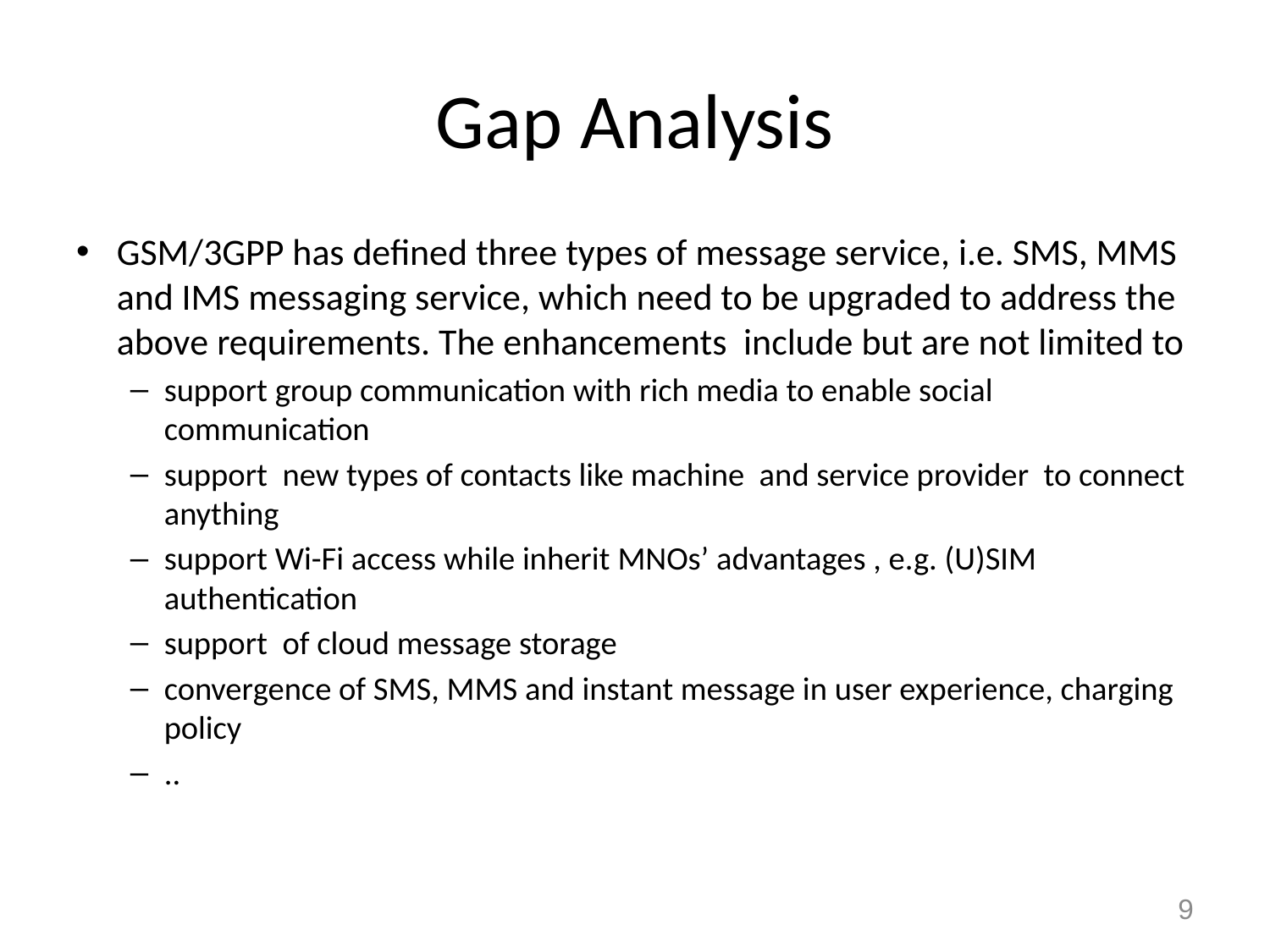

# Gap Analysis
GSM/3GPP has defined three types of message service, i.e. SMS, MMS and IMS messaging service, which need to be upgraded to address the above requirements. The enhancements  include but are not limited to
support group communication with rich media to enable social communication
support  new types of contacts like machine  and service provider  to connect anything
support Wi-Fi access while inherit MNOs’ advantages , e.g. (U)SIM authentication
support  of cloud message storage
convergence of SMS, MMS and instant message in user experience, charging policy
..
9